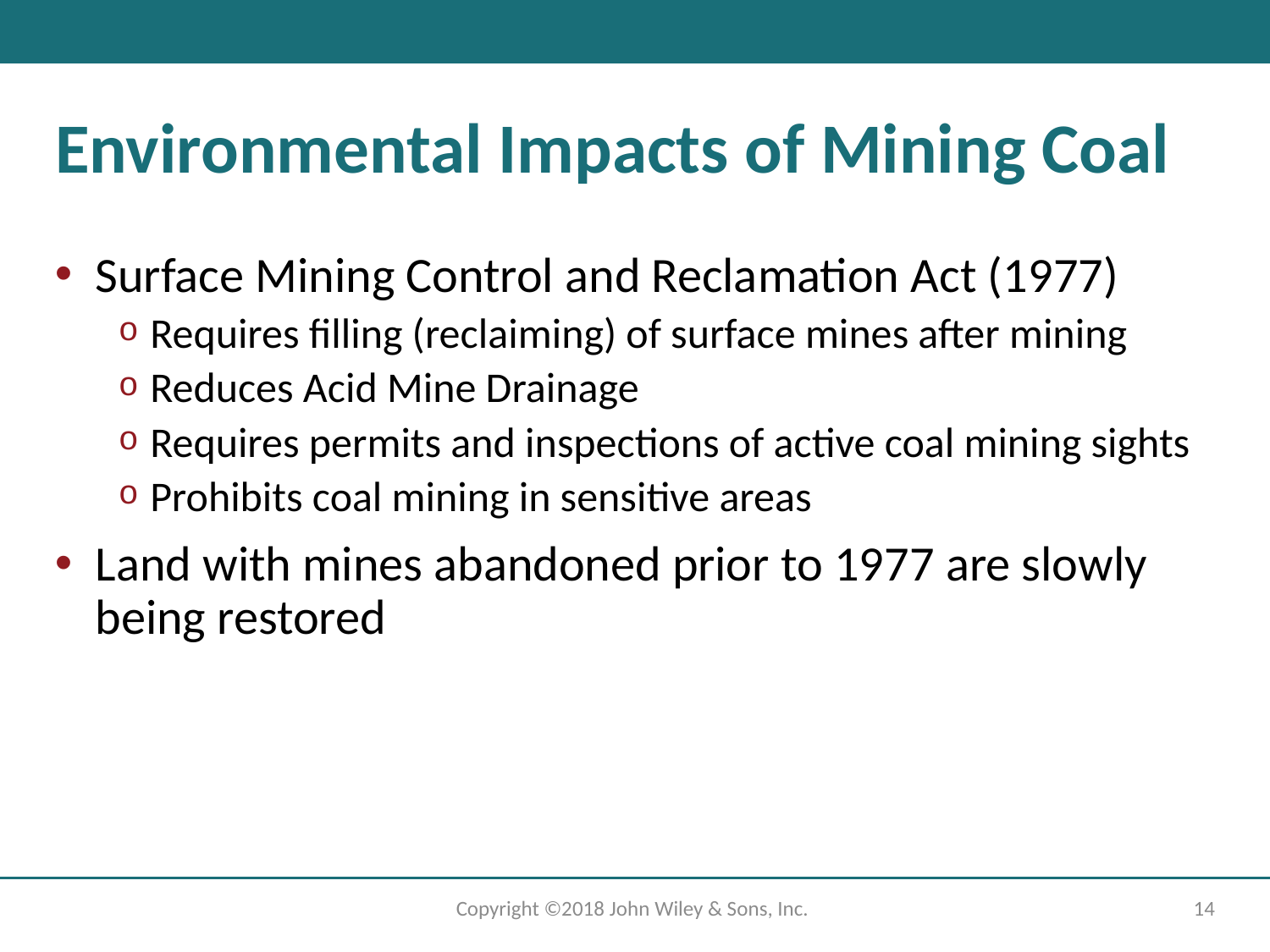

# Environmental Impacts of Mining Coal
Surface Mining Control and Reclamation Act (19 77)
Requires filling (reclaiming) of surface mines after mining
Reduces Acid Mine Drainage
Requires permits and inspections of active coal mining sights
Prohibits coal mining in sensitive areas
Land with mines abandoned prior to 19 77 are slowly being restored
Copyright ©2018 John Wiley & Sons, Inc.
14